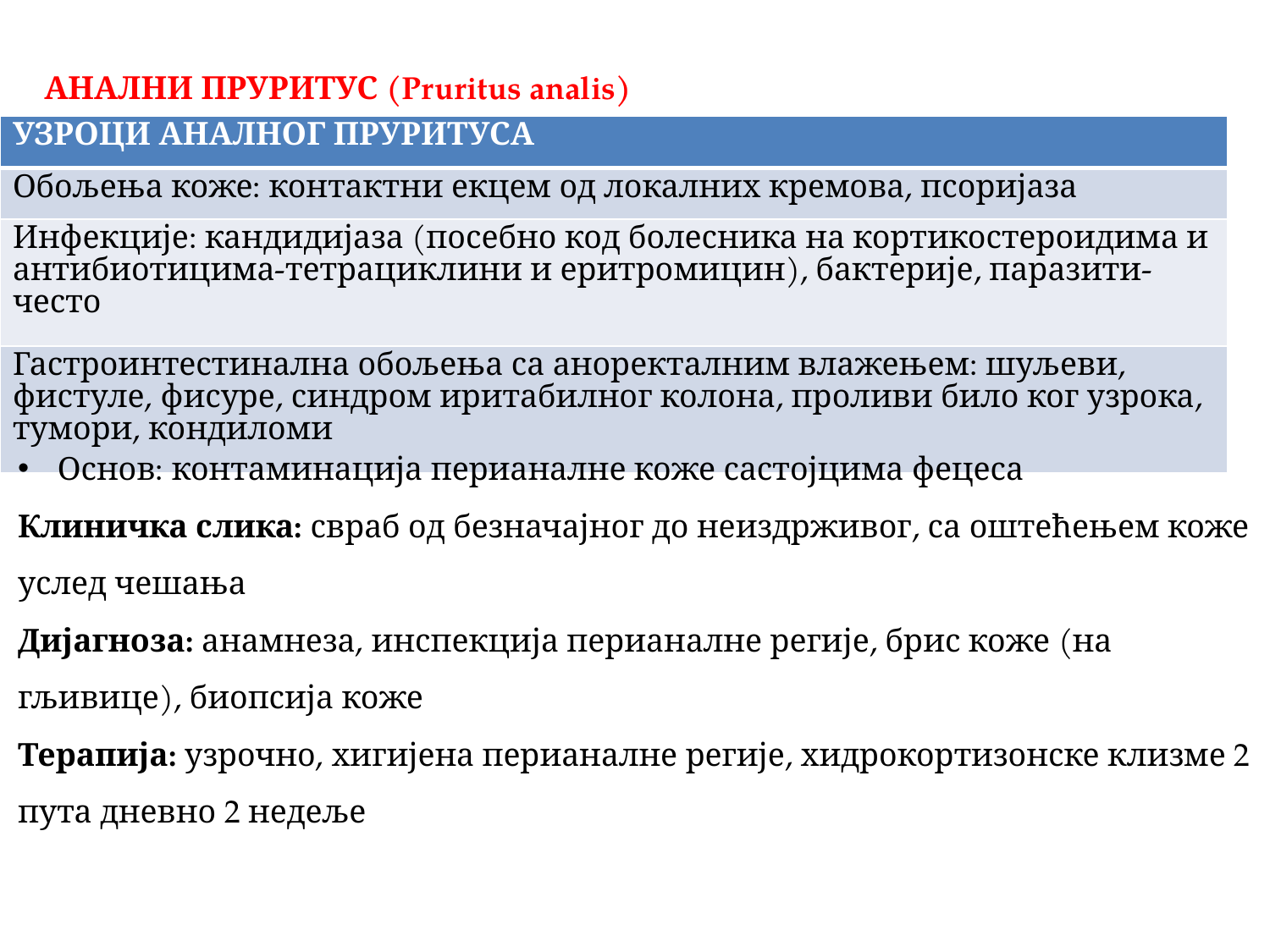

АНАЛНИ ПРУРИТУС (Pruritus analis)

| УЗРОЦИ АНАЛНОГ ПРУРИТУСА |
| --- |
| Обољења коже: контактни екцем од локалних кремова, псоријаза |
| Инфекције: кандидијаза (посебно код болесника на кортикостероидима и антибиотицима-тетрациклини и еритромицин), бактерије, паразити-често |
| Гастроинтестинална обољења са аноректалним влажењем: шуљеви, фистуле, фисуре, синдром иритабилног колона, проливи било ког узрока, тумори, кондиломи |
Основ: контаминација перианалне коже састојцима фецеса
Клиничка слика: свраб од безначајног до неиздрживог, са оштећењем коже услед чешања
Дијагноза: анамнеза, инспекција перианалне регије, брис коже (на гљивице), биопсија коже
Терапија: узрочно, хигијена перианалне регије, хидрокортизонске клизме 2 пута дневно 2 недеље